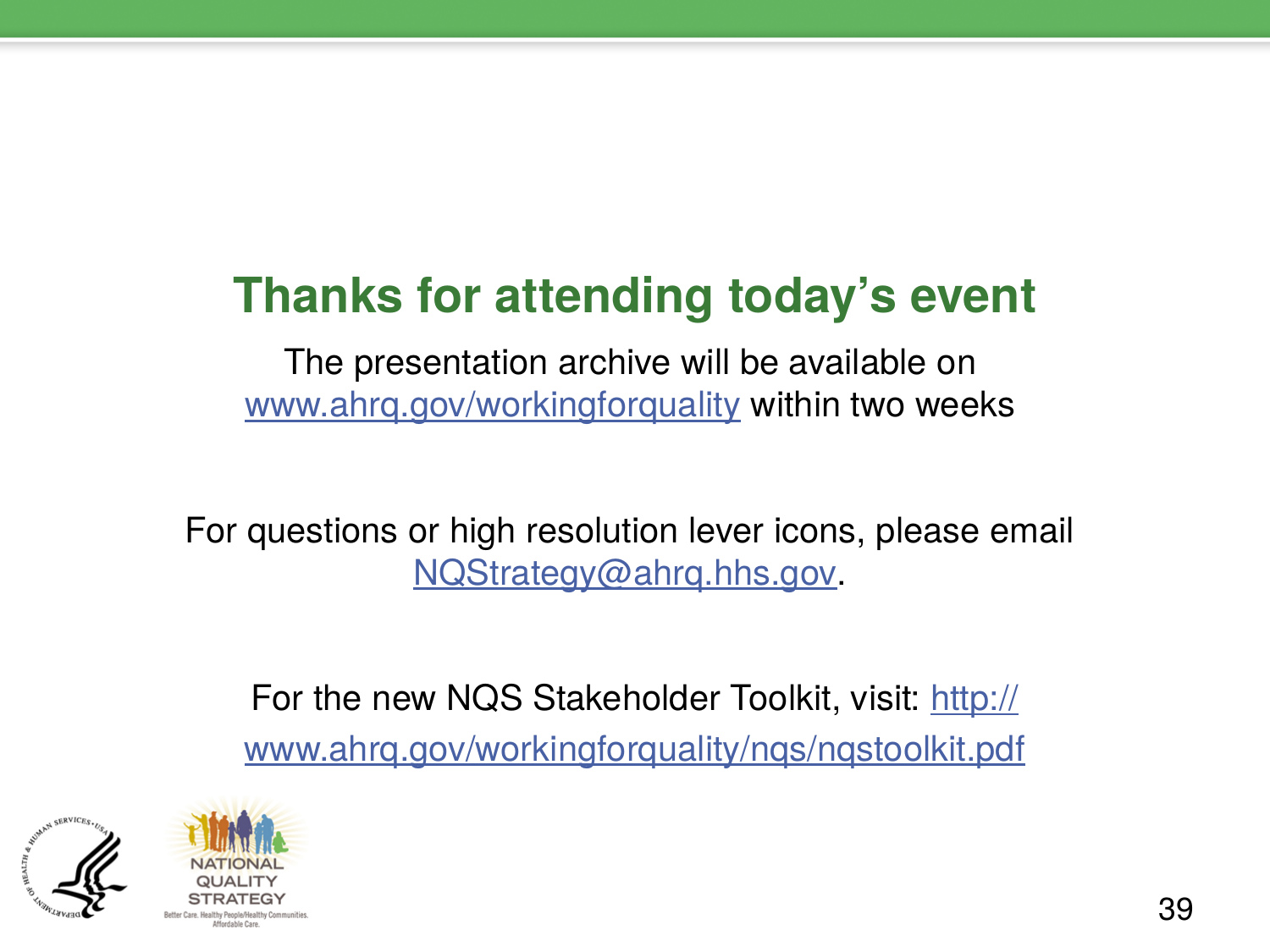

Thanks for attending today’s event
The presentation archive will be available on www.ahrq.gov/workingforquality within two weeks

For questions or high resolution lever icons, please email NQStrategy@ahrq.hhs.gov.

For the new NQS Stakeholder Toolkit, visit: http://www.ahrq.gov/workingforquality/nqs/nqstoolkit.pdf

39